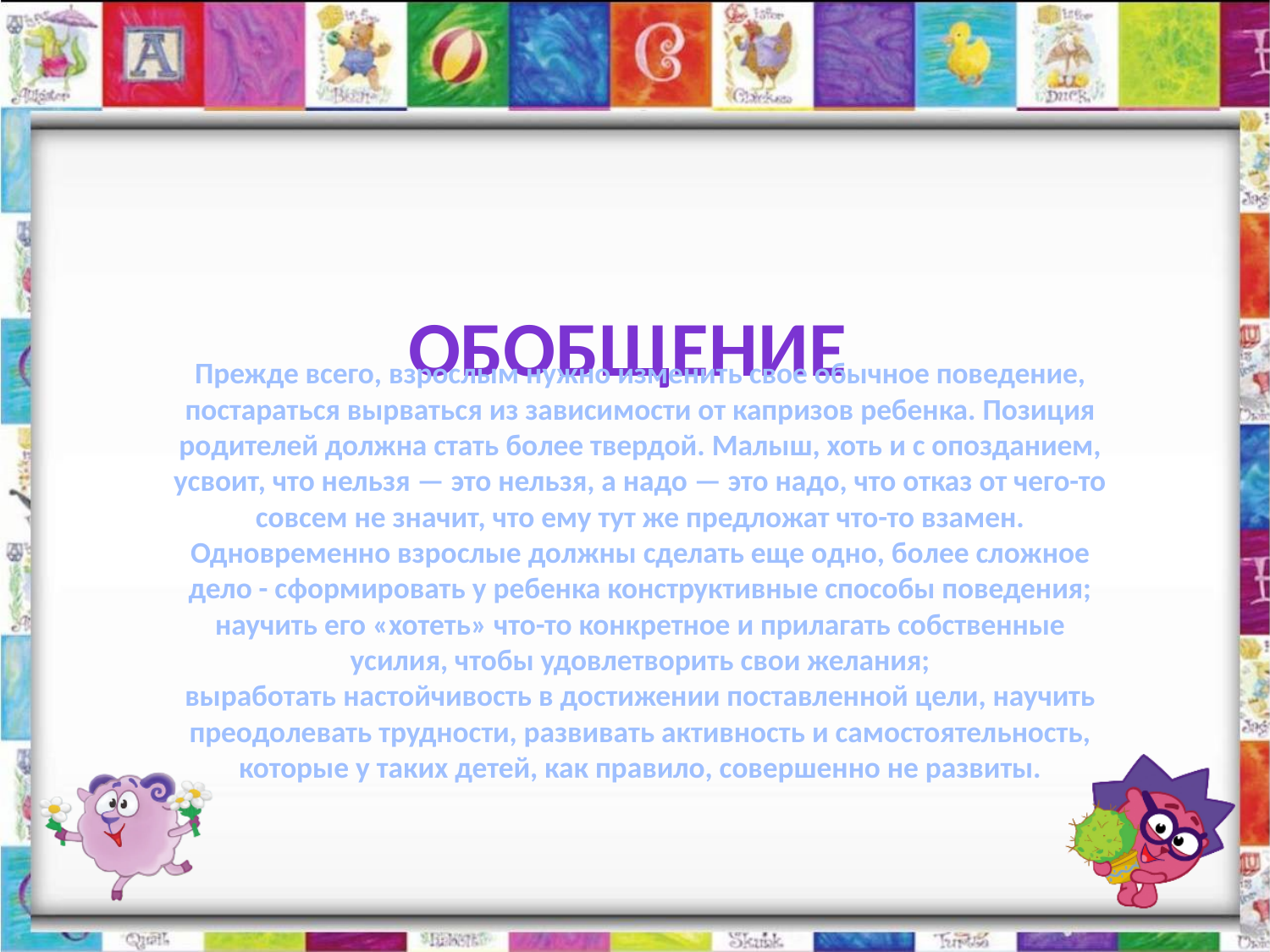

# Обобщение

Прежде всего, взрослым нужно изменить свое обычное поведение, постараться вырваться из зависимости от капризов ребенка. Позиция родителей должна стать более твердой. Малыш, хоть и с опозданием, усвоит, что нельзя — это нельзя, а надо — это надо, что отказ от чего-то совсем не значит, что ему тут же предложат что-то взамен.
Одновременно взрослые должны сделать еще одно, более сложное дело - сформировать у ребенка конструктивные способы поведения; научить его «хотеть» что-то конкретное и прилагать собственные усилия, чтобы удовлетворить свои желания;
выработать настойчивость в достижении поставленной цели, научить преодолевать трудности, развивать активность и самостоятельность, которые у таких детей, как правило, совершенно не развиты.